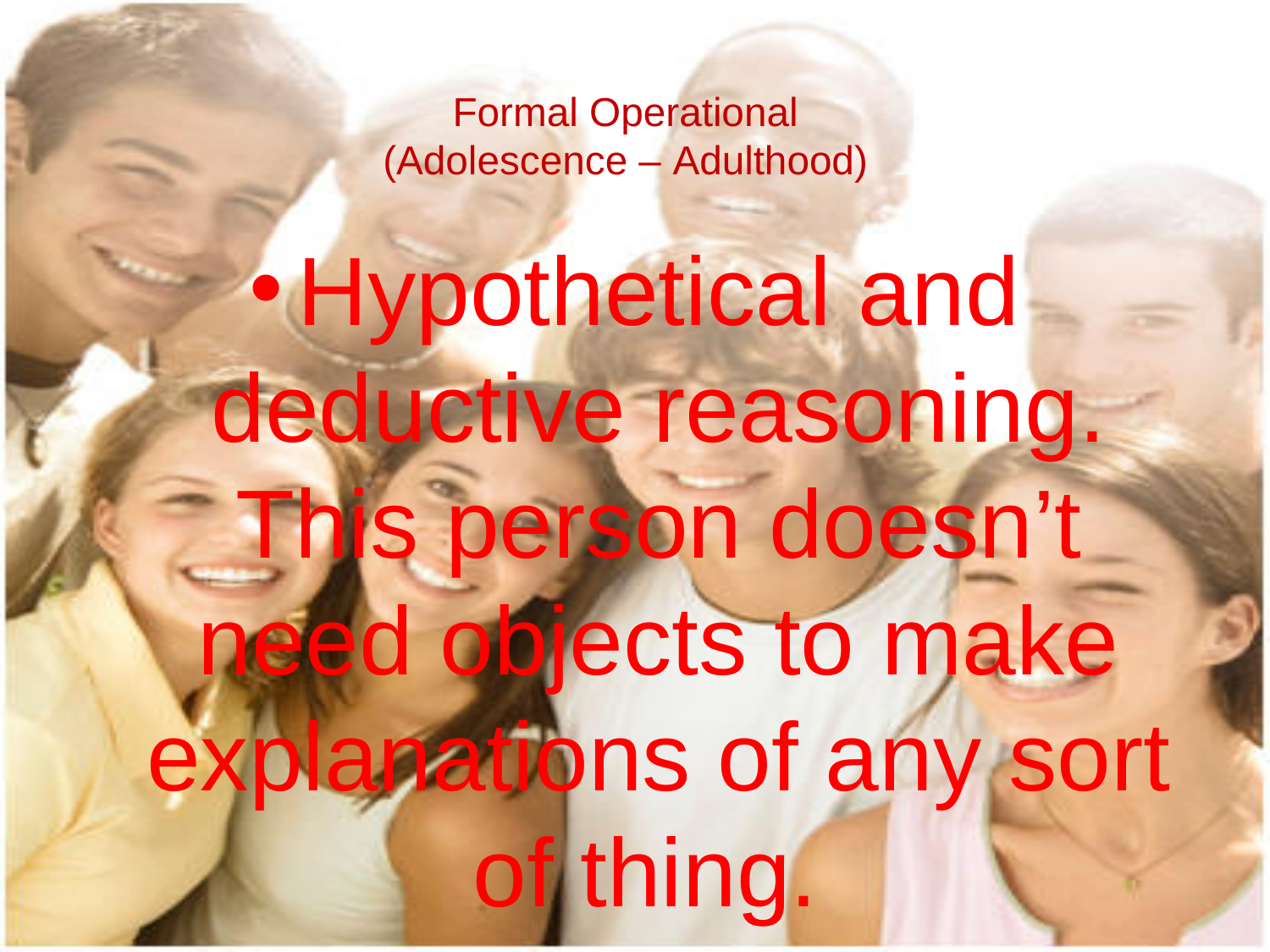

# Formal Operational (Adolescence – Adulthood)
Hypothetical and deductive reasoning. This person doesn’t need objects to make explanations of any sort of thing.